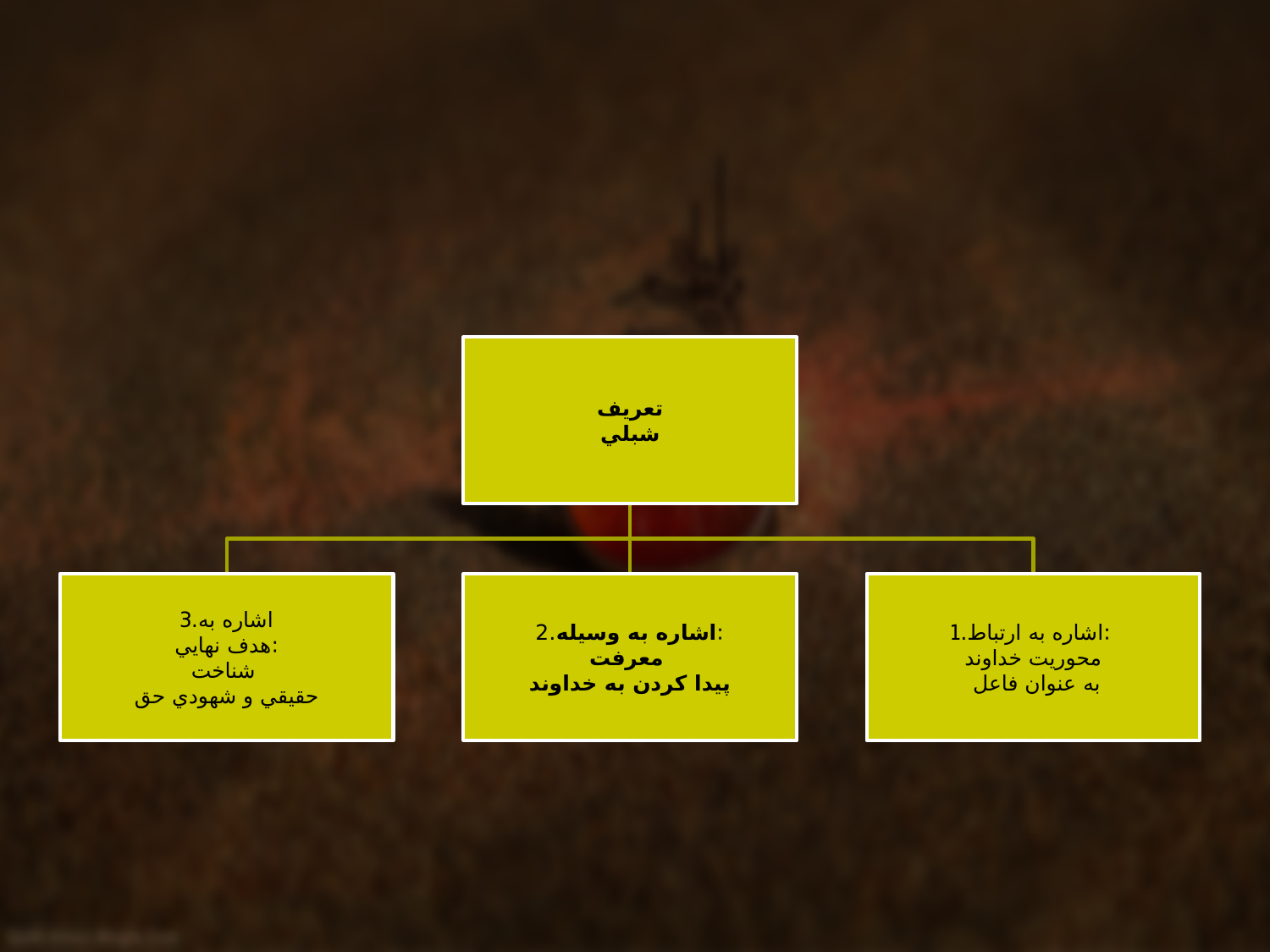

#
تعريف
شبلي
3.اشاره به
 هدف نهايي:
شناخت
حقيقي و شهودي حق
2.اشاره به وسيله:
معرفت
پيدا کردن به خداوند
1.اشاره به ارتباط:
محوريت خداوند
 به عنوان فاعل